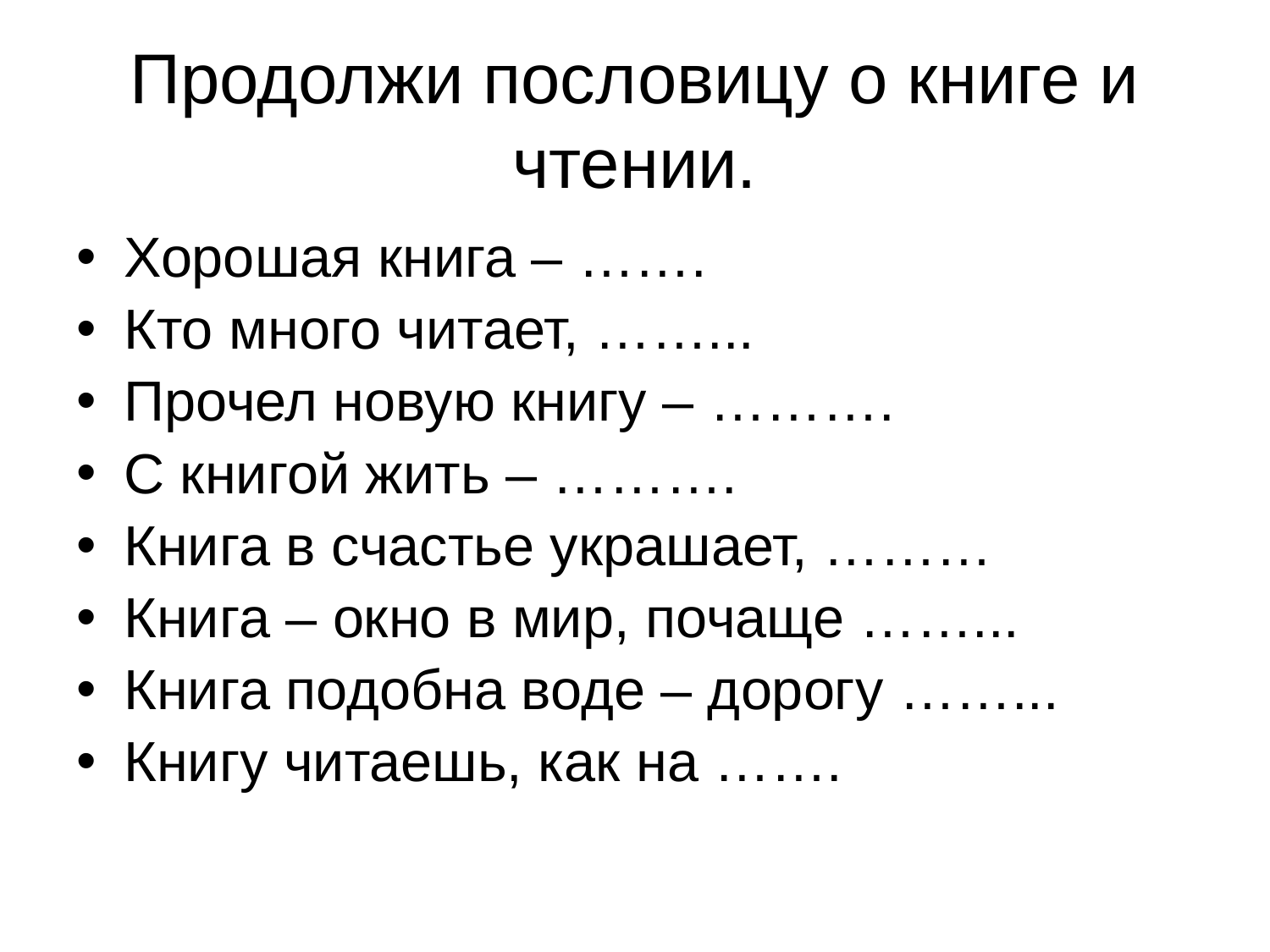

# Продолжи пословицу о книге и чтении.
Хорошая книга – …….
Кто много читает, ……...
Прочел новую книгу – ……….
С книгой жить – ……….
Книга в счастье украшает, ………
Книга – окно в мир, почаще ……...
Книга подобна воде – дорогу ……...
Книгу читаешь, как на …….